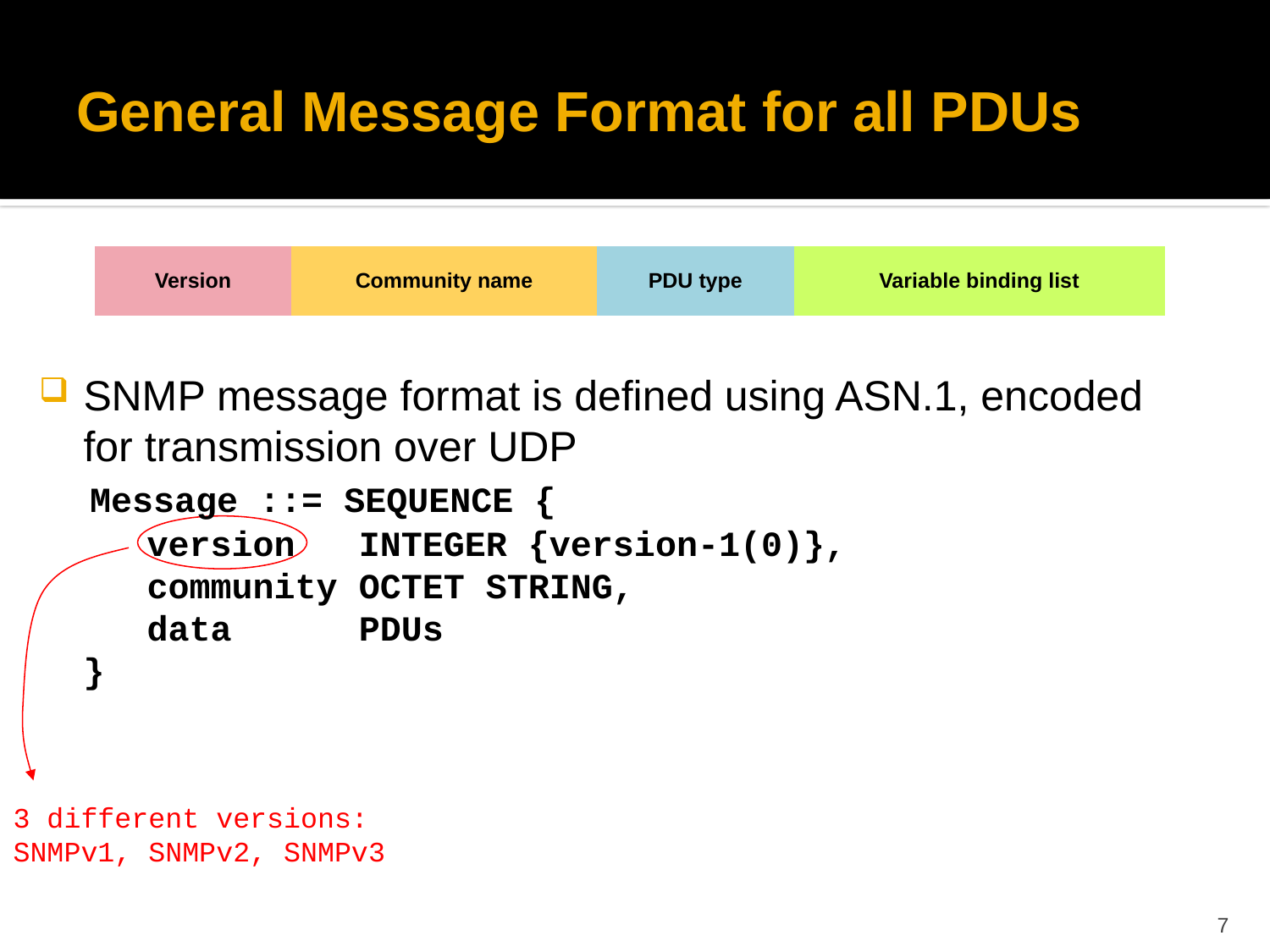

# General Message Format for all PDUs
| Version | Community name | PDU type | Variable binding list |
| --- | --- | --- | --- |
SNMP message format is defined using ASN.1, encoded for transmission over UDP
  Message ::= SEQUENCE {
   version   INTEGER {version-1(0)},
   community OCTET STRING,
   data      PDUs
}

3 different versions:
SNMPv1, SNMPv2, SNMPv3

7